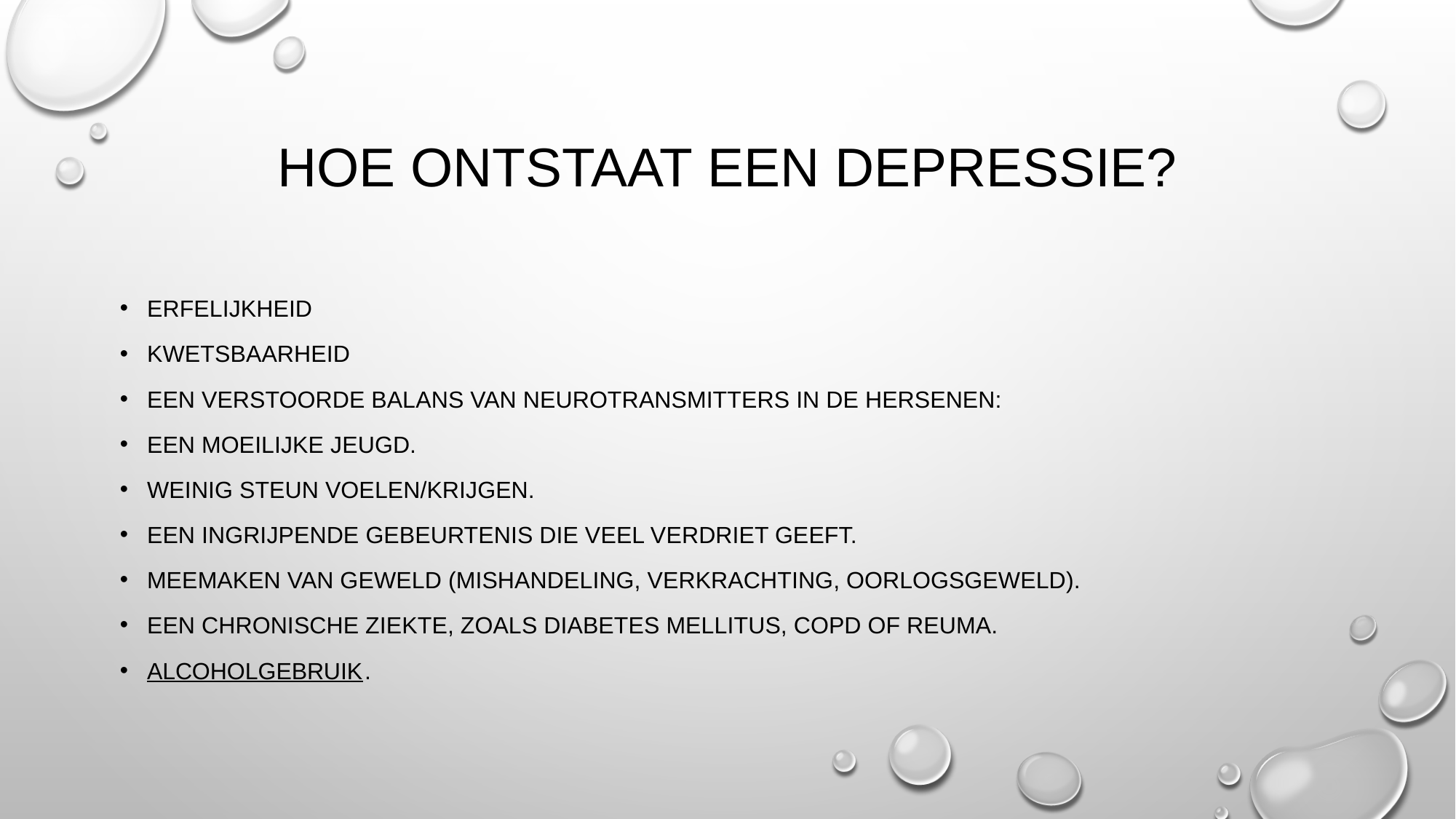

# Hoe ontstaat een depressie?
Erfelijkheid
kwetsbaarheid
Een verstoorde balans van neurotransmitters in de hersenen:
Een moeilijke jeugd.
Weinig steun voelen/krijgen.
Een ingrijpende gebeurtenis die veel verdriet geeft.
Meemaken van geweld (mishandeling, verkrachting, oorlogsgeweld).
Een chronische ziekte, zoals diabetes mellitus, COPD of reuma.
Alcoholgebruik.